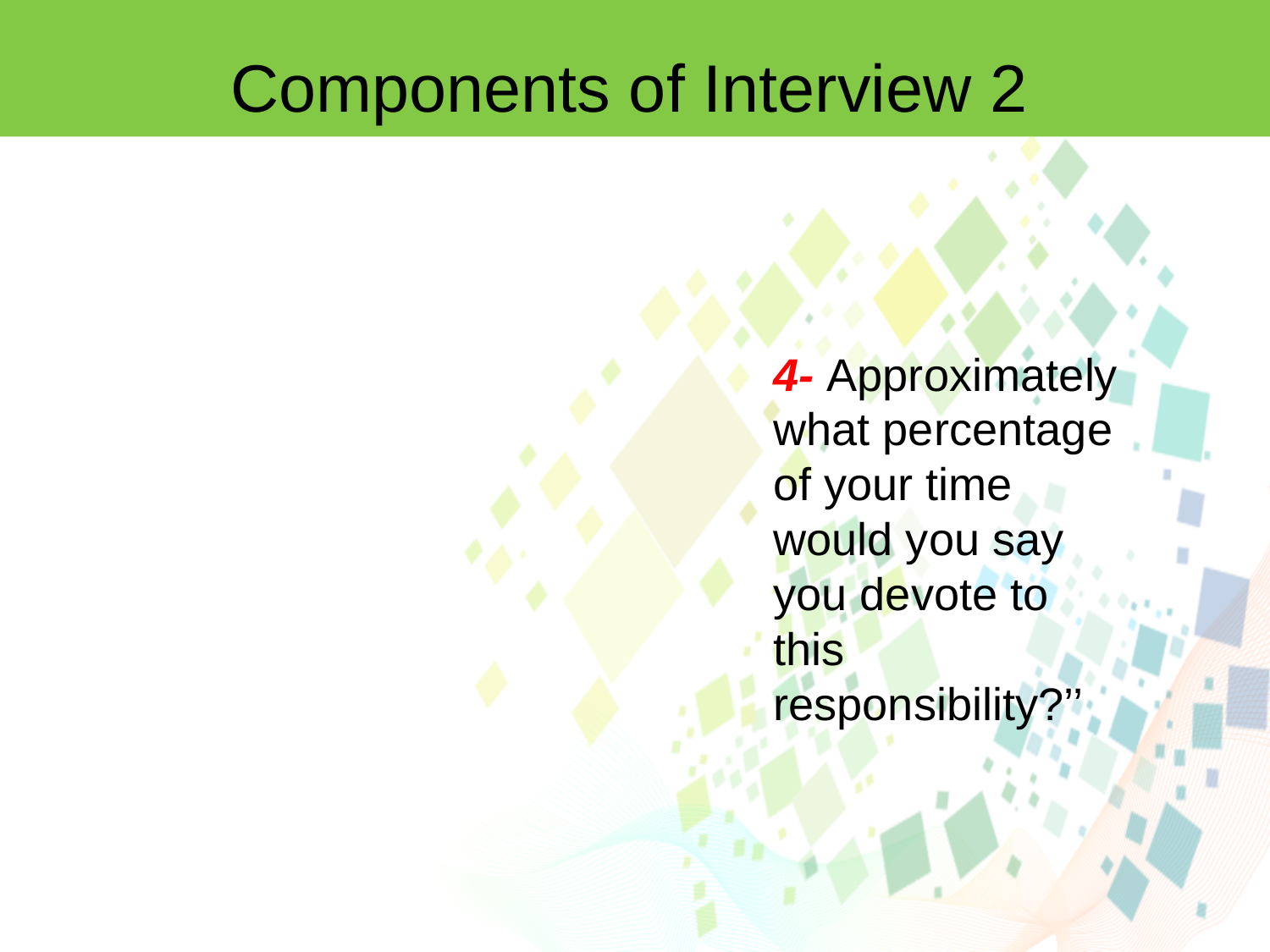

Components of Interview 2
4- Approximately what percentage of your time would you say you devote to this
responsibility?’’